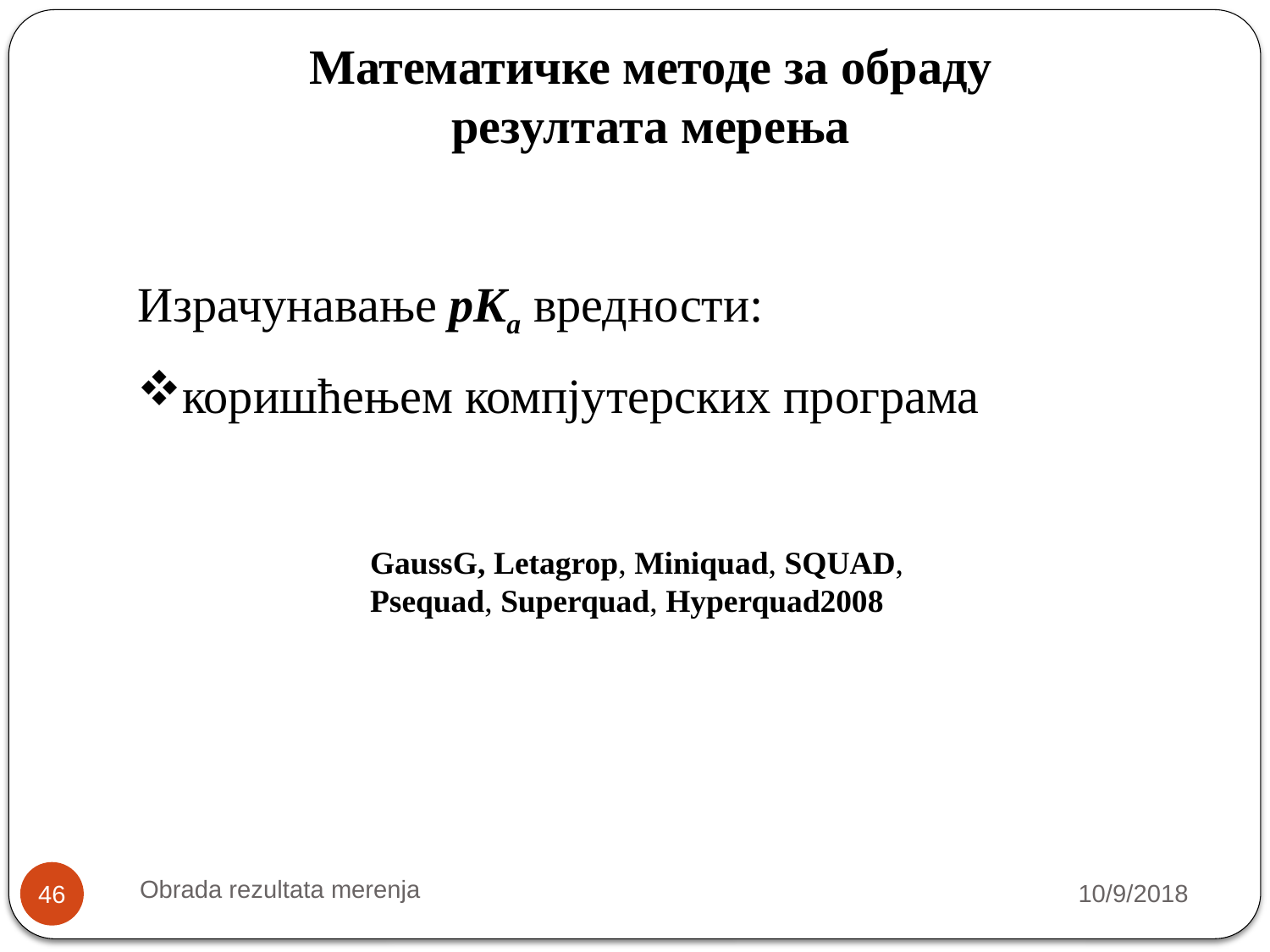

Математичке методе за обраду резултата мерења
Израчунавање pKa вредности:
коришћењем компјутерских програма
GaussG, Letagrop, Miniquad, SQUAD,
Psequad, Superquad, Hyperquad2008
Obrada rezultata merenja
10/9/2018
46